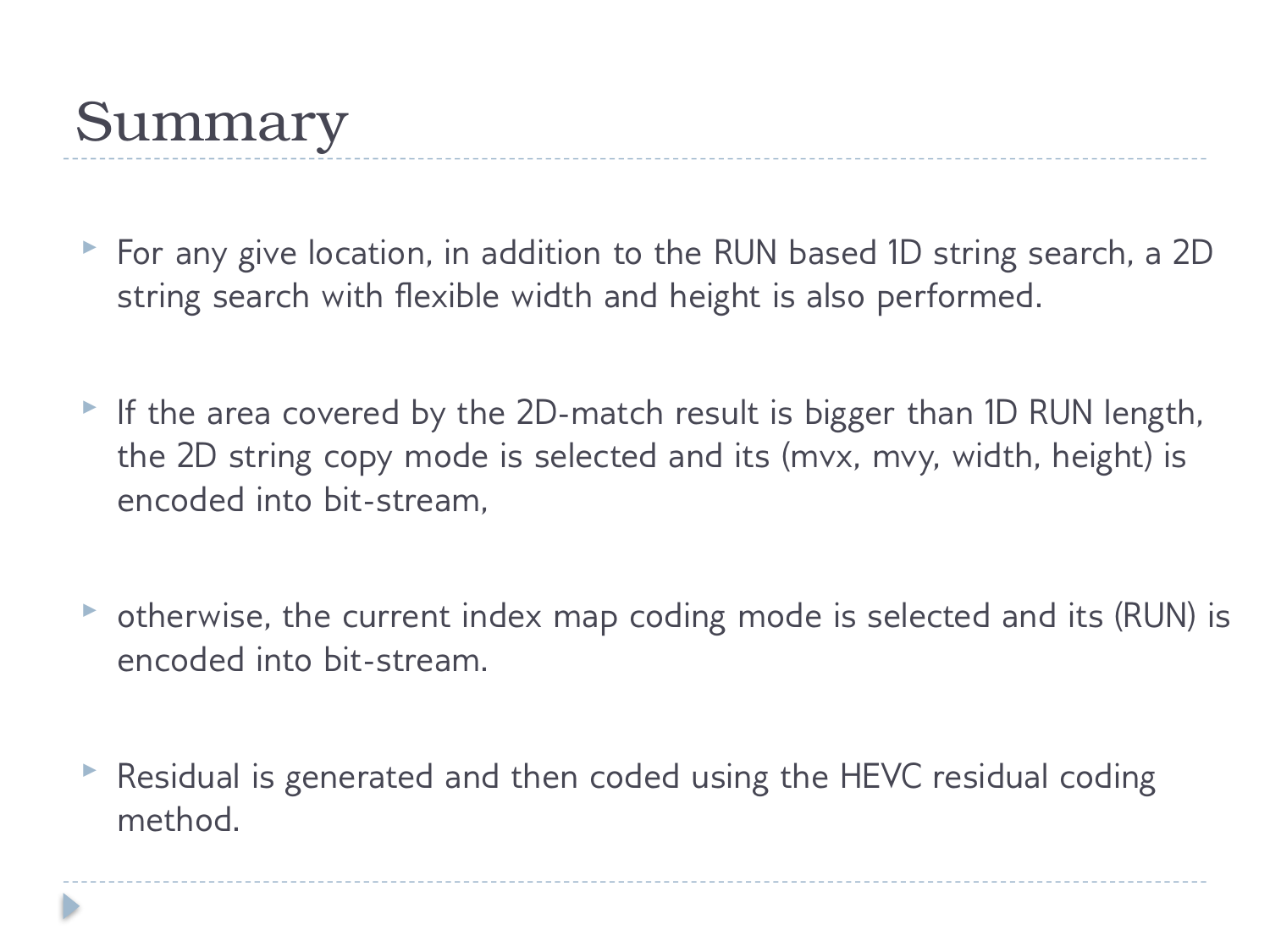

# Summary
For any give location, in addition to the RUN based 1D string search, a 2D string search with flexible width and height is also performed.

If the area covered by the 2D-match result is bigger than 1D RUN length, the 2D string copy mode is selected and its (mvx, mvy, width, height) is encoded into bit-stream,

otherwise, the current index map coding mode is selected and its (RUN) is encoded into bit-stream.

Residual is generated and then coded using the HEVC residual coding method.